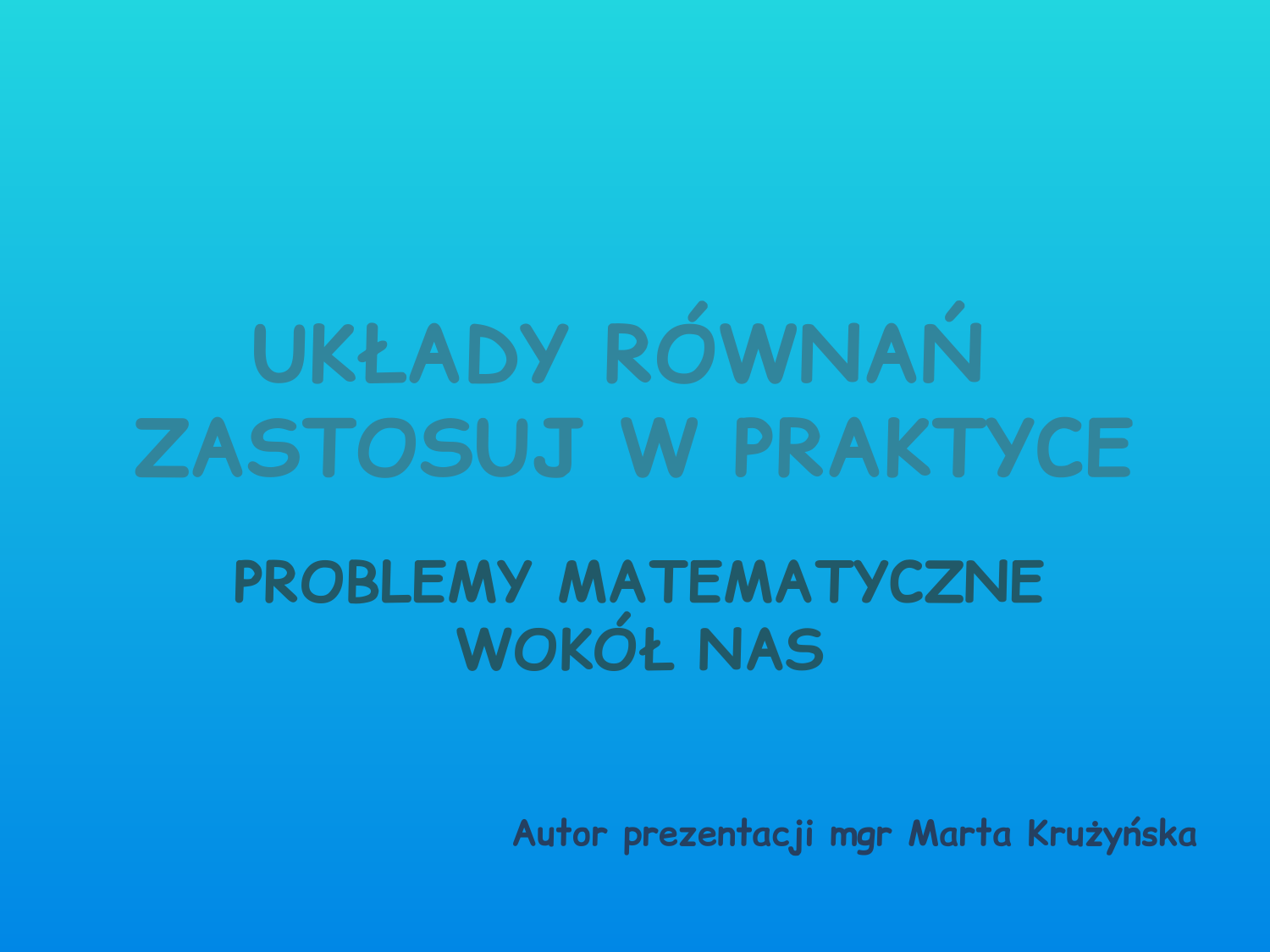

# UKŁADY RÓWNAŃ  ZASTOSUJ W PRAKTYCE
PROBLEMY MATEMATYCZNE WOKÓŁ NAS
Autor prezentacji mgr Marta Krużyńska